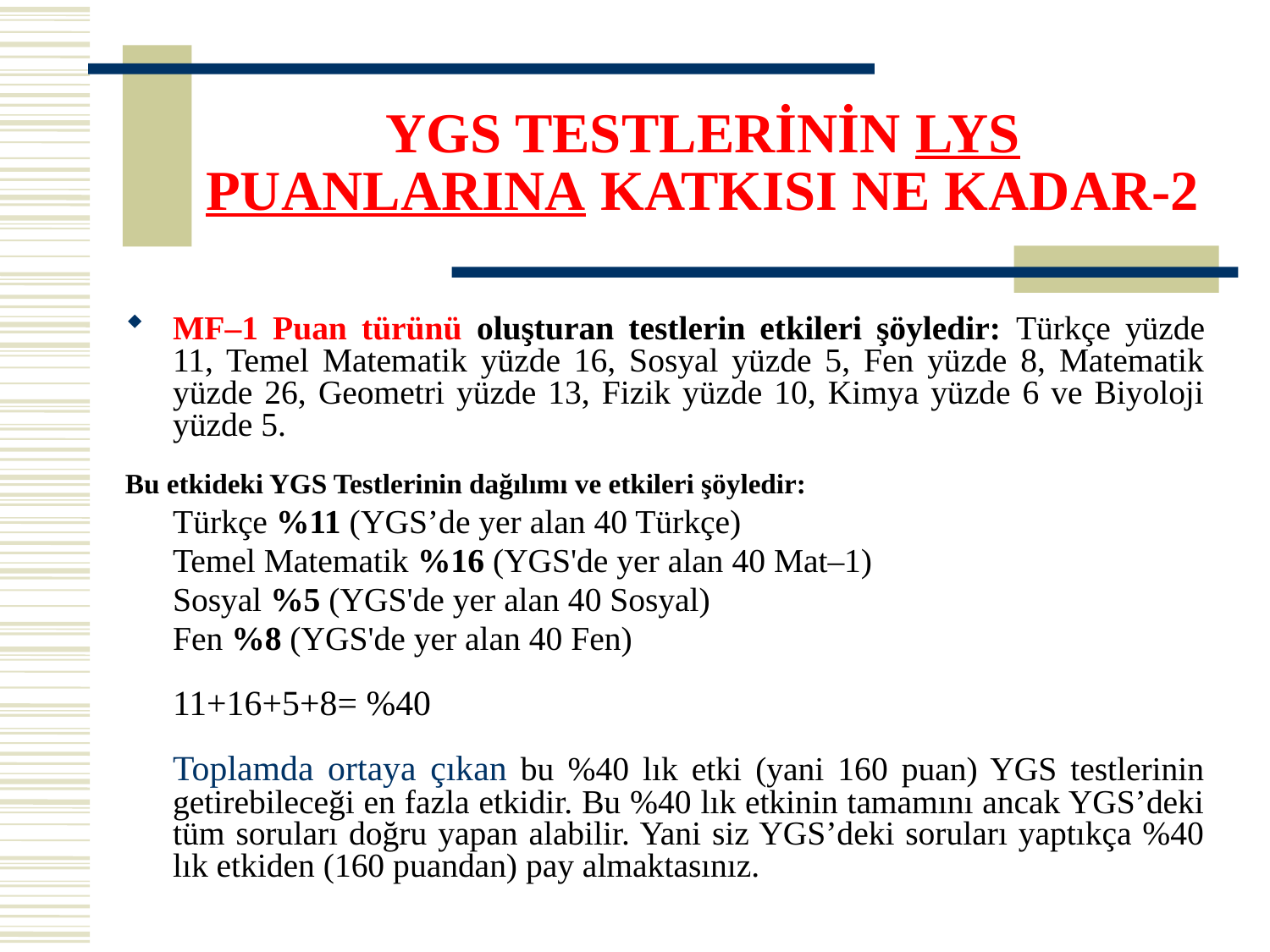

# YGS TESTLERİNİN LYS PUANLARINA KATKISI NE KADAR-2
MF–1 Puan türünü oluşturan testlerin etkileri şöyledir: Türkçe yüzde 11, Temel Matematik yüzde 16, Sosyal yüzde 5, Fen yüzde 8, Matematik yüzde 26, Geometri yüzde 13, Fizik yüzde 10, Kimya yüzde 6 ve Biyoloji yüzde 5.

Bu etkideki YGS Testlerinin dağılımı ve etkileri şöyledir:
	Türkçe %11 (YGS’de yer alan 40 Türkçe)
	Temel Matematik %16 (YGS'de yer alan 40 Mat–1)
	Sosyal %5 (YGS'de yer alan 40 Sosyal)
	Fen %8 (YGS'de yer alan 40 Fen)

	11+16+5+8= %40

	Toplamda ortaya çıkan bu %40 lık etki (yani 160 puan) YGS testlerinin getirebileceği en fazla etkidir. Bu %40 lık etkinin tamamını ancak YGS’deki tüm soruları doğru yapan alabilir. Yani siz YGS’deki soruları yaptıkça %40 lık etkiden (160 puandan) pay almaktasınız.